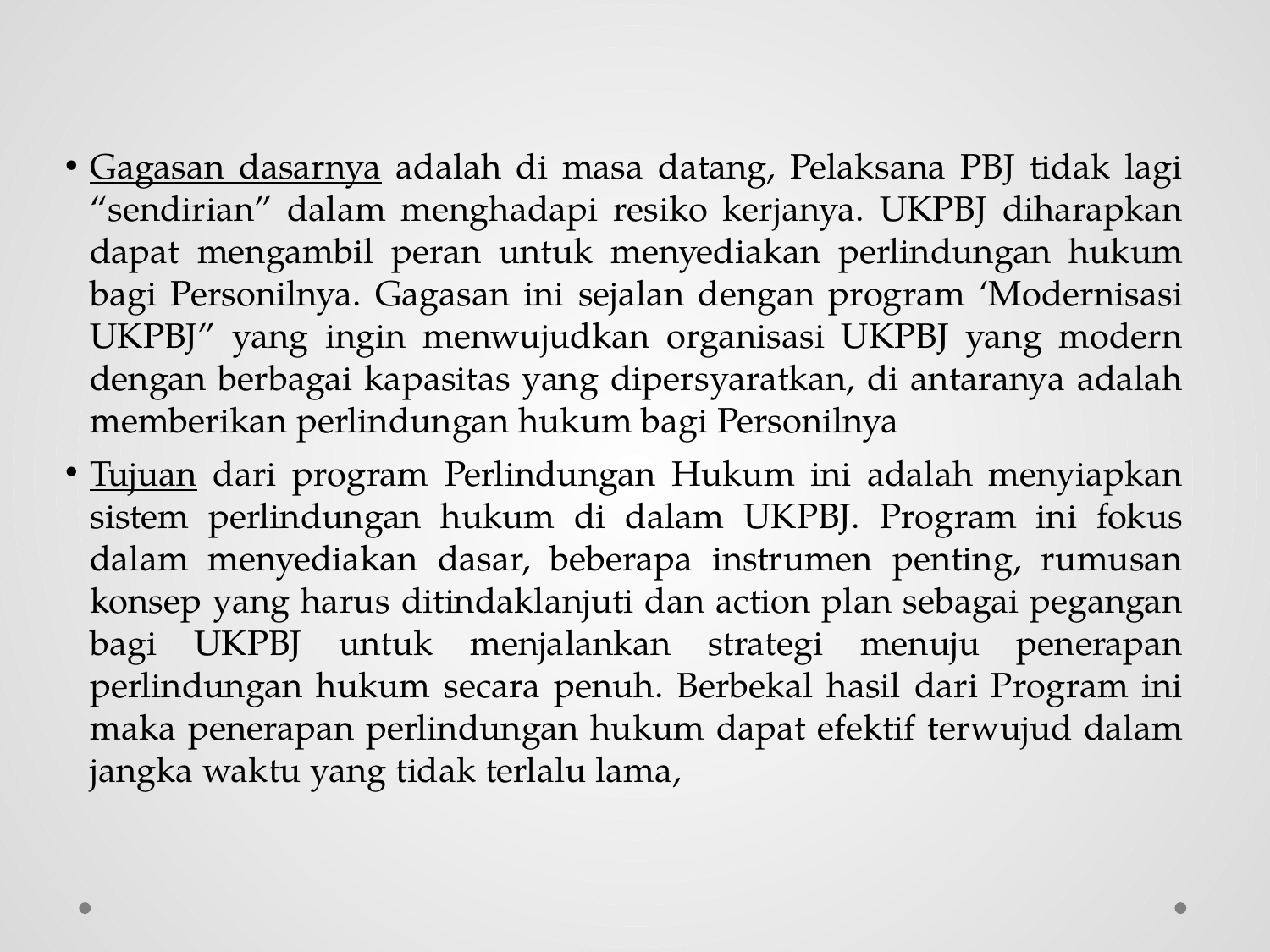

Gagasan dasarnya adalah di masa datang, Pelaksana PBJ tidak lagi “sendirian” dalam menghadapi resiko kerjanya. UKPBJ diharapkan dapat mengambil peran untuk menyediakan perlindungan hukum bagi Personilnya. Gagasan ini sejalan dengan program ‘Modernisasi UKPBJ” yang ingin menwujudkan organisasi UKPBJ yang modern dengan berbagai kapasitas yang dipersyaratkan, di antaranya adalah memberikan perlindungan hukum bagi Personilnya
Tujuan dari program Perlindungan Hukum ini adalah menyiapkan sistem perlindungan hukum di dalam UKPBJ. Program ini fokus dalam menyediakan dasar, beberapa instrumen penting, rumusan konsep yang harus ditindaklanjuti dan action plan sebagai pegangan bagi UKPBJ untuk menjalankan strategi menuju penerapan perlindungan hukum secara penuh. Berbekal hasil dari Program ini maka penerapan perlindungan hukum dapat efektif terwujud dalam jangka waktu yang tidak terlalu lama,